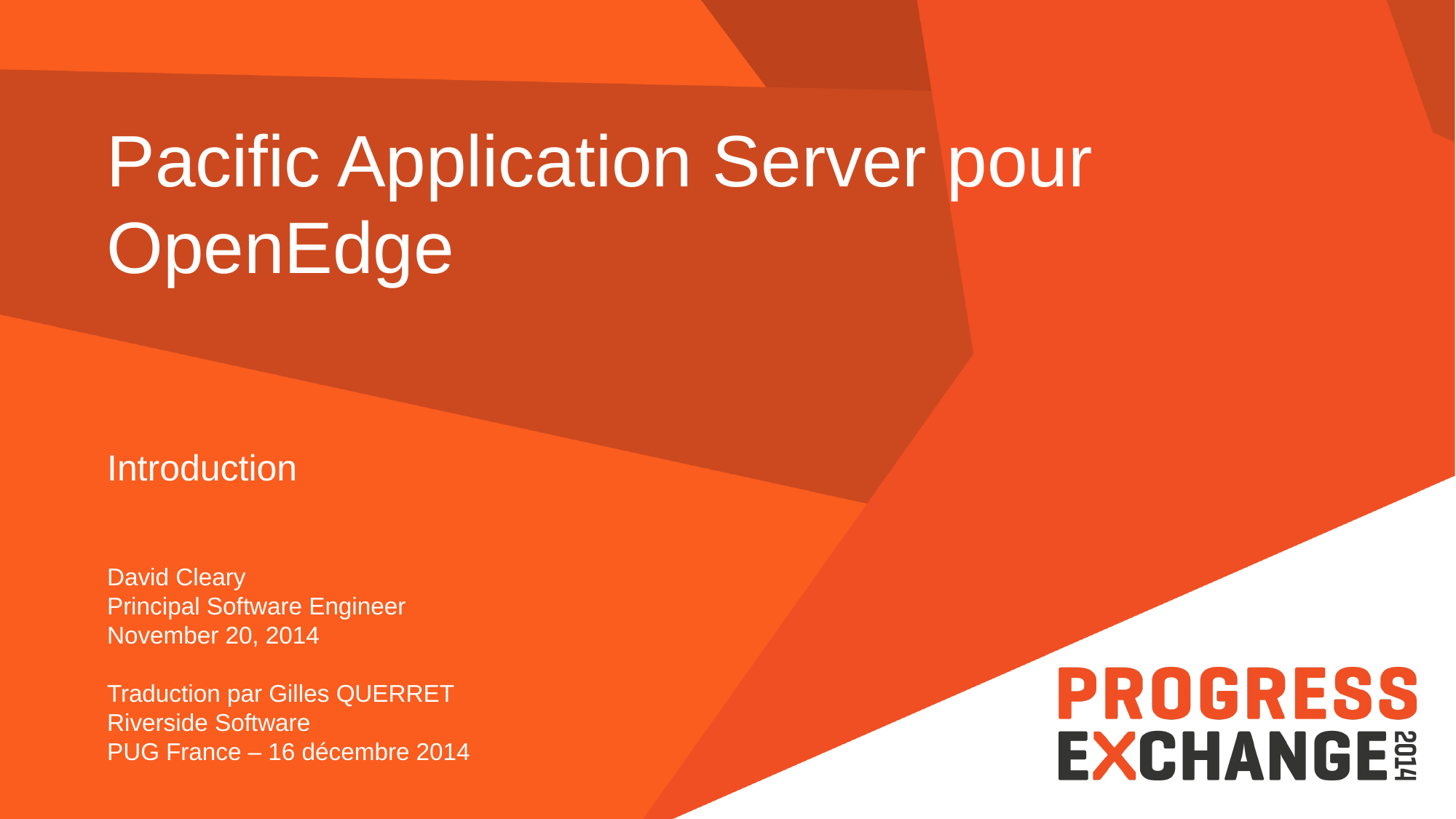

# Pacific Application Server pour OpenEdge
Introduction
David Cleary
Principal Software Engineer
November 20, 2014

Traduction par Gilles QUERRET
Riverside Software
PUG France – 16 décembre 2014